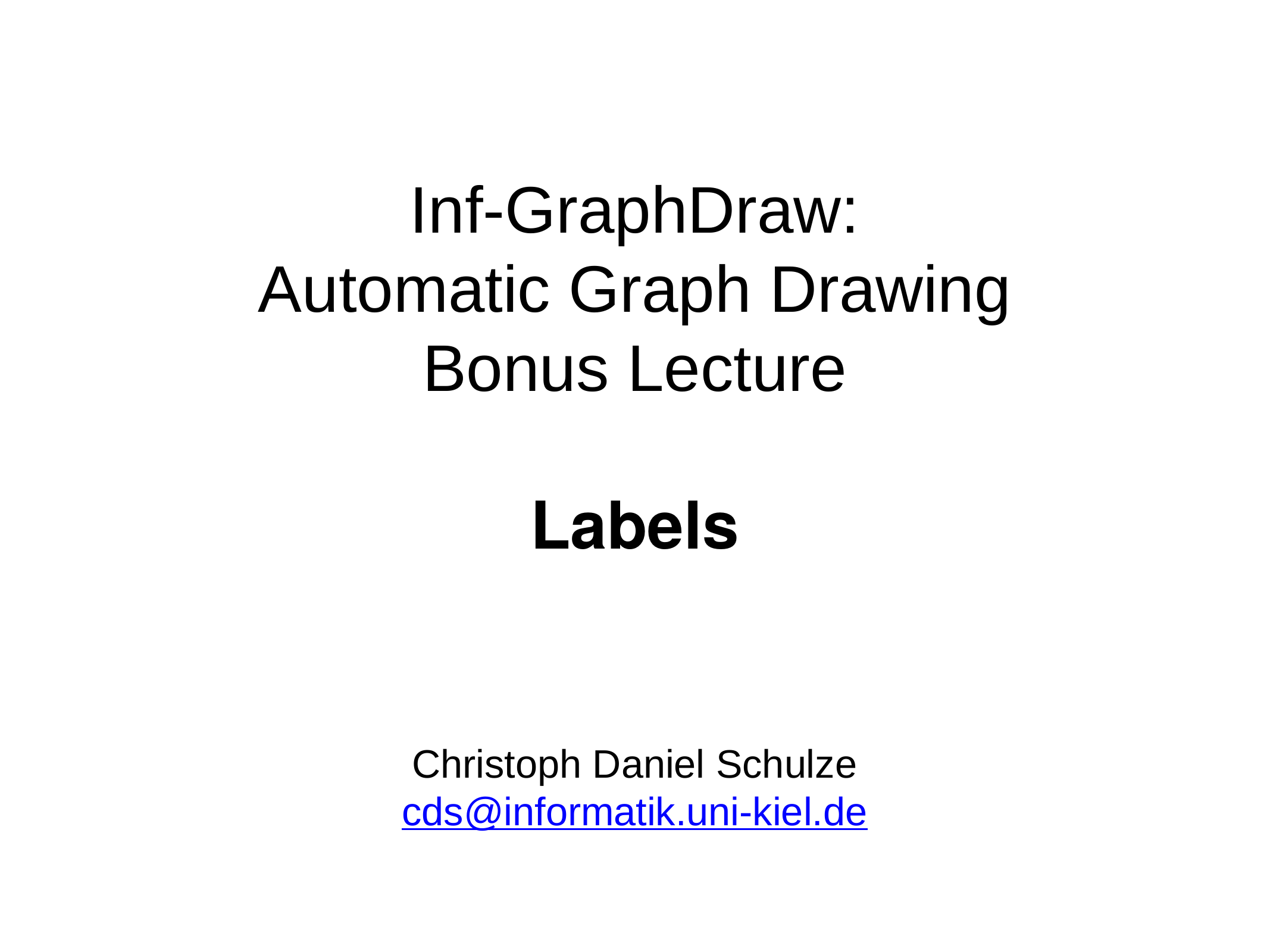

# Inf-GraphDraw:
Automatic Graph Drawing
Bonus Lecture

Labels
Christoph Daniel Schulze
cds@informatik.uni-kiel.de